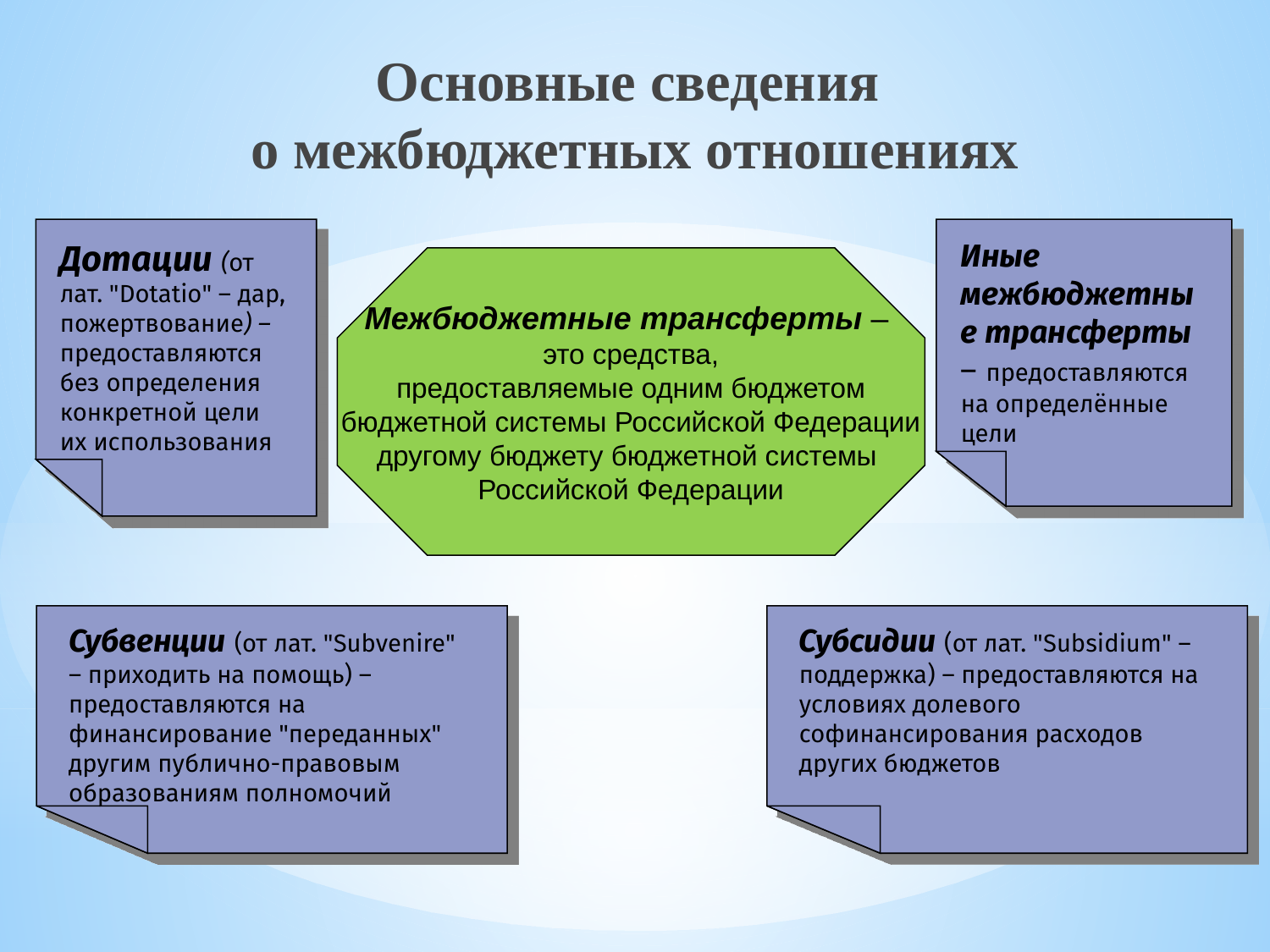

Основные сведения
о межбюджетных отношениях
Дотации (от лат. "Dotatio" – дар, пожертвование) – предоставляются без определения конкретной цели их использования
Иные межбюджетные трансферты – предоставляются на определённые цели
Межбюджетные трансферты –
это средства,
предоставляемые одним бюджетом
бюджетной системы Российской Федерации
другому бюджету бюджетной системы
Российской Федерации
Субвенции (от лат. "Subvenire" – приходить на помощь) – предоставляются на финансирование "переданных" другим публично-правовым образованиям полномочий
Субсидии (от лат. "Subsidium" – поддержка) – предоставляются на условиях долевого софинансирования расходов других бюджетов